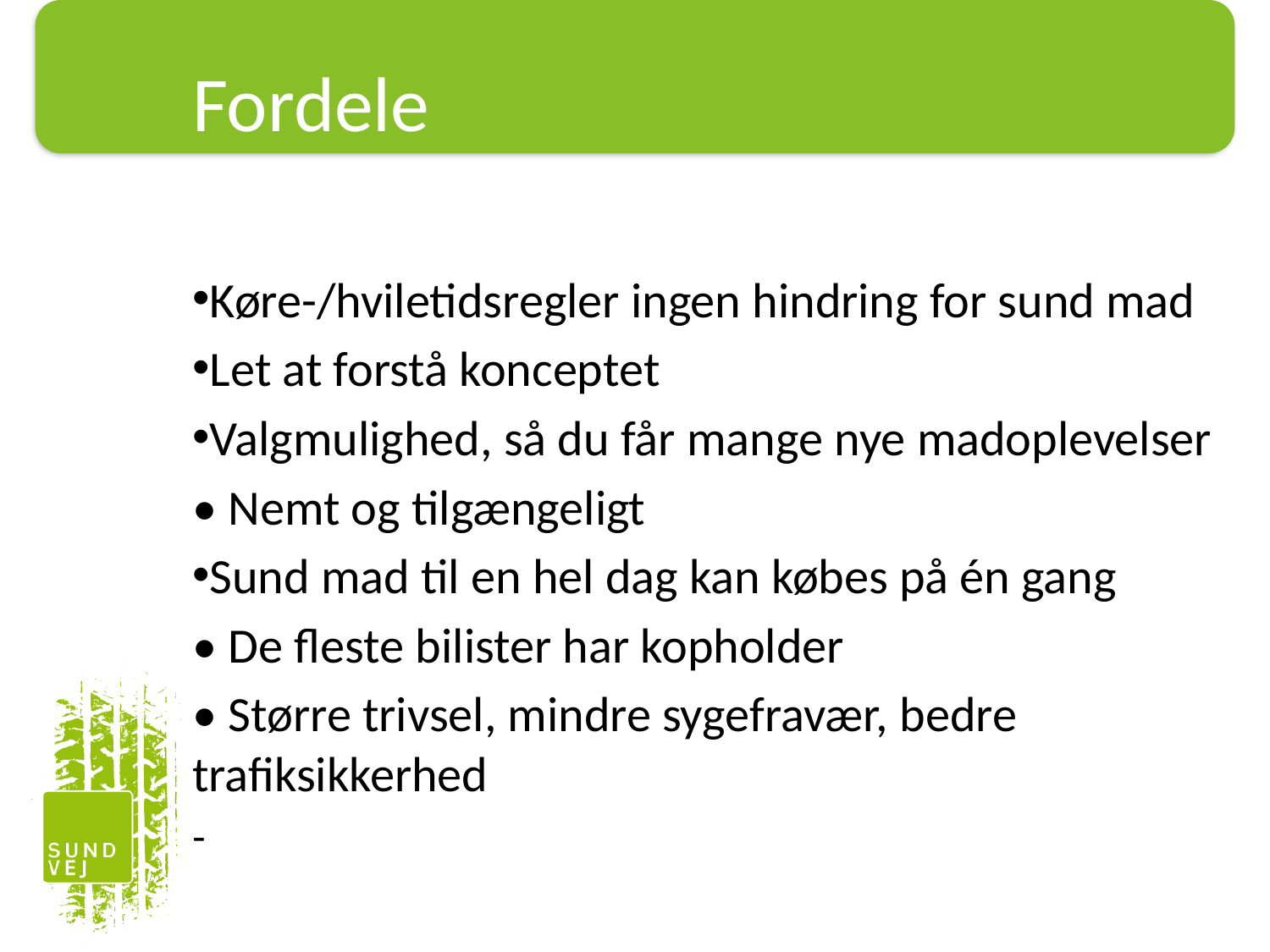

Fordele

Køre-/hviletidsregler ingen hindring for sund mad
Let at forstå konceptet
Valgmulighed, så du får mange nye madoplevelser
• Nemt og tilgængeligt
Sund mad til en hel dag kan købes på én gang
• De fleste bilister har kopholder
• Større trivsel, mindre sygefravær, bedre trafiksikkerhed
-